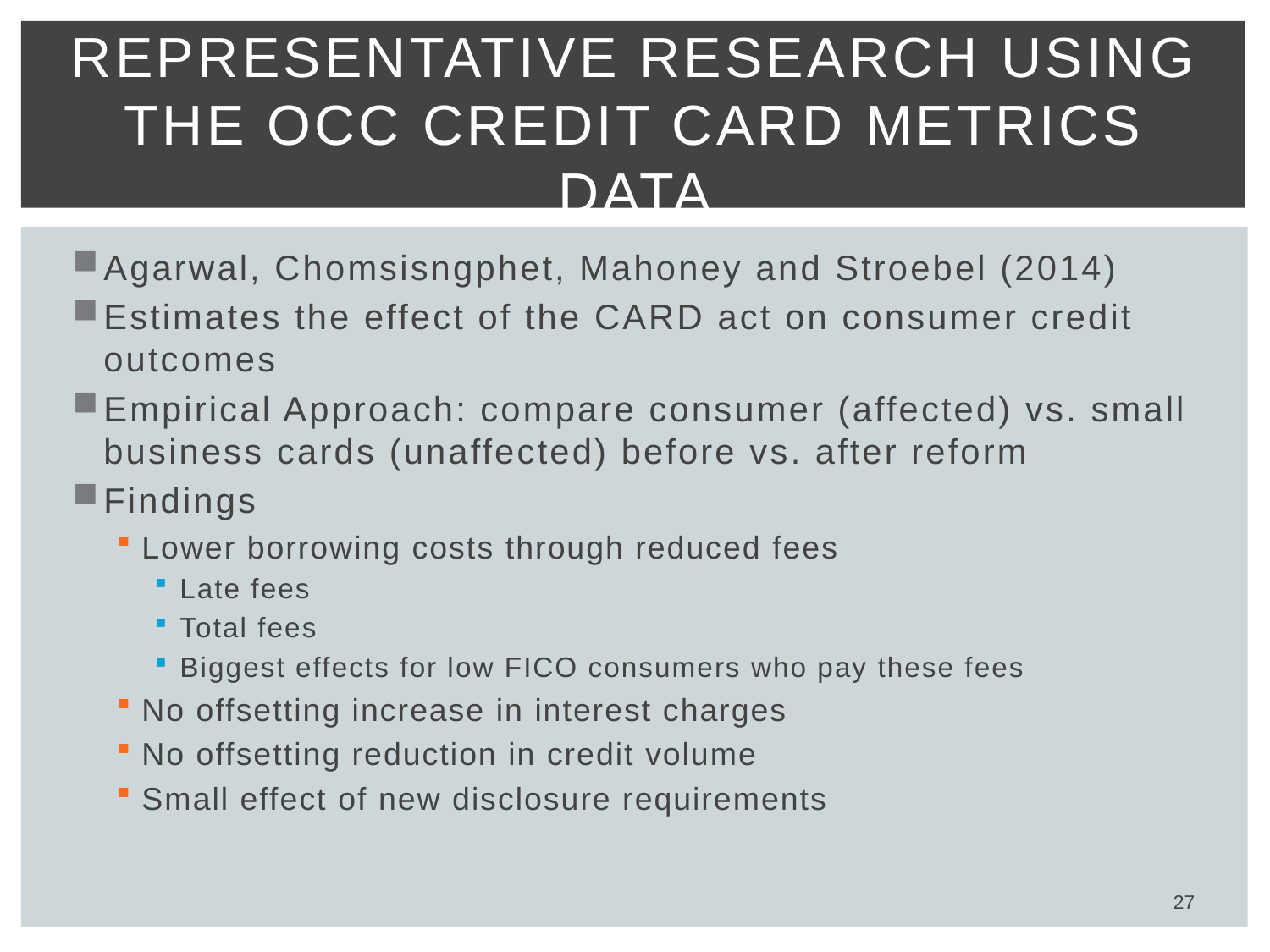

# Representative Research Using the OCC Credit Card Metrics Data
Agarwal, Chomsisngphet, Mahoney and Stroebel (2014)
Estimates the effect of the CARD act on consumer credit outcomes
Empirical Approach: compare consumer (affected) vs. small business cards (unaffected) before vs. after reform
Findings
Lower borrowing costs through reduced fees
Late fees
Total fees
Biggest effects for low FICO consumers who pay these fees
No offsetting increase in interest charges
No offsetting reduction in credit volume
Small effect of new disclosure requirements
27